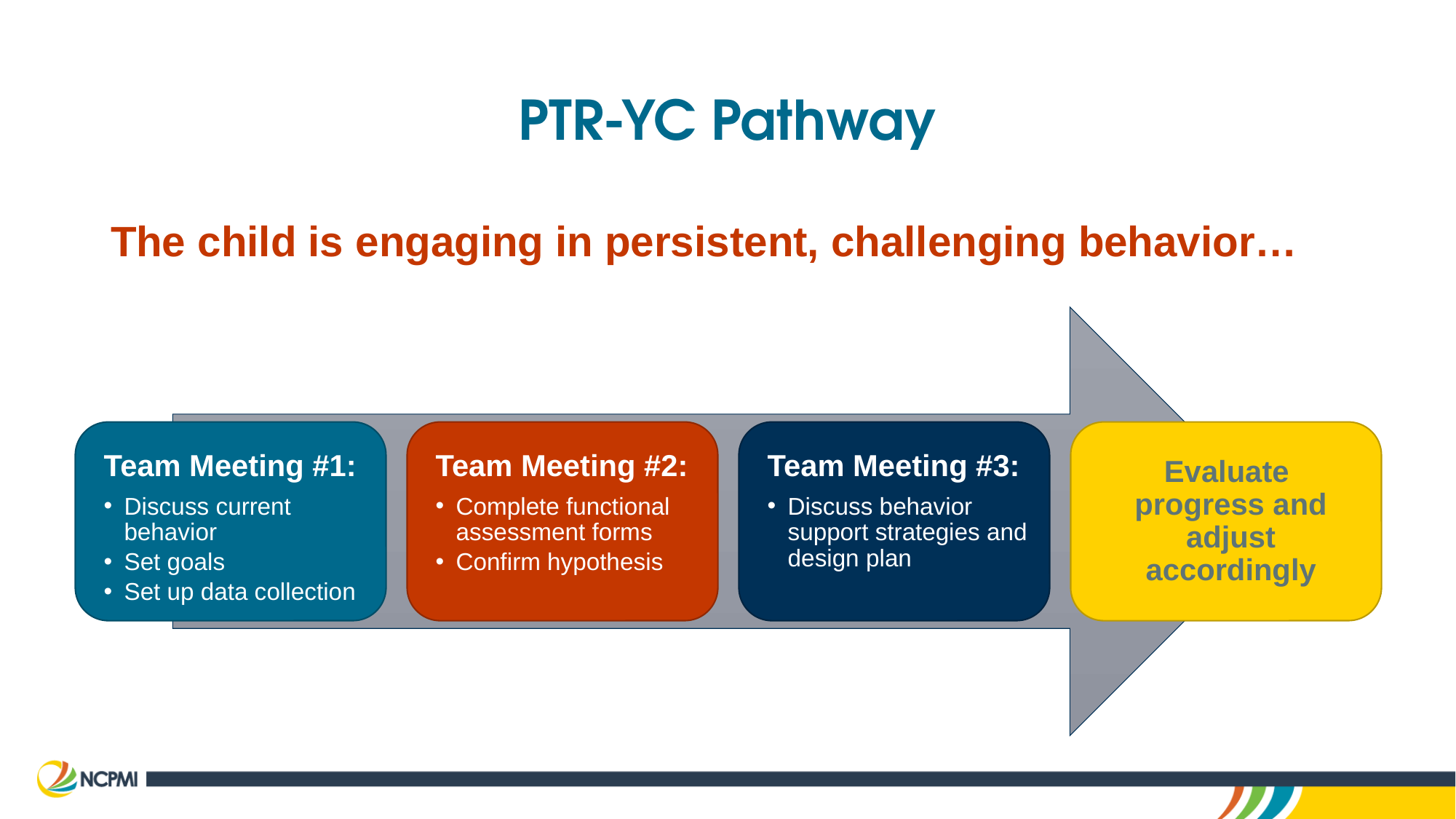

# PTR-YC Pathway
The child is engaging in persistent, challenging behavior…
Team Meeting #1:
Discuss current behavior
Set goals
Set up data collection
Team Meeting #2:
Complete functional assessment forms
Confirm hypothesis
Team Meeting #3:
Discuss behavior support strategies and design plan
Evaluate
progress and adjust accordingly